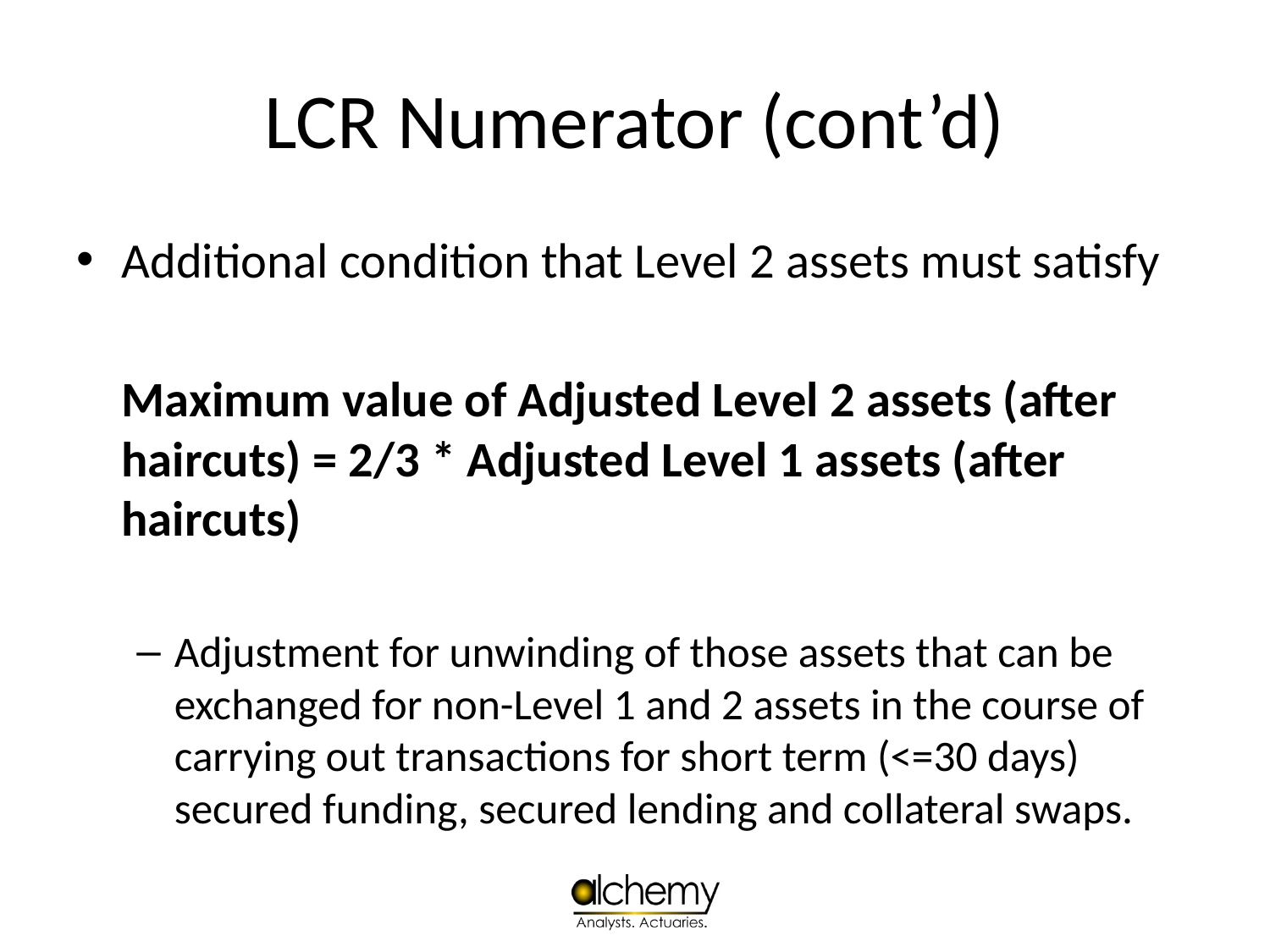

# LCR Numerator (cont’d)
Additional condition that Level 2 assets must satisfy

	Maximum value of Adjusted Level 2 assets (after haircuts) = 2/3 * Adjusted Level 1 assets (after haircuts)

Adjustment for unwinding of those assets that can be exchanged for non-Level 1 and 2 assets in the course of carrying out transactions for short term (<=30 days) secured funding, secured lending and collateral swaps.